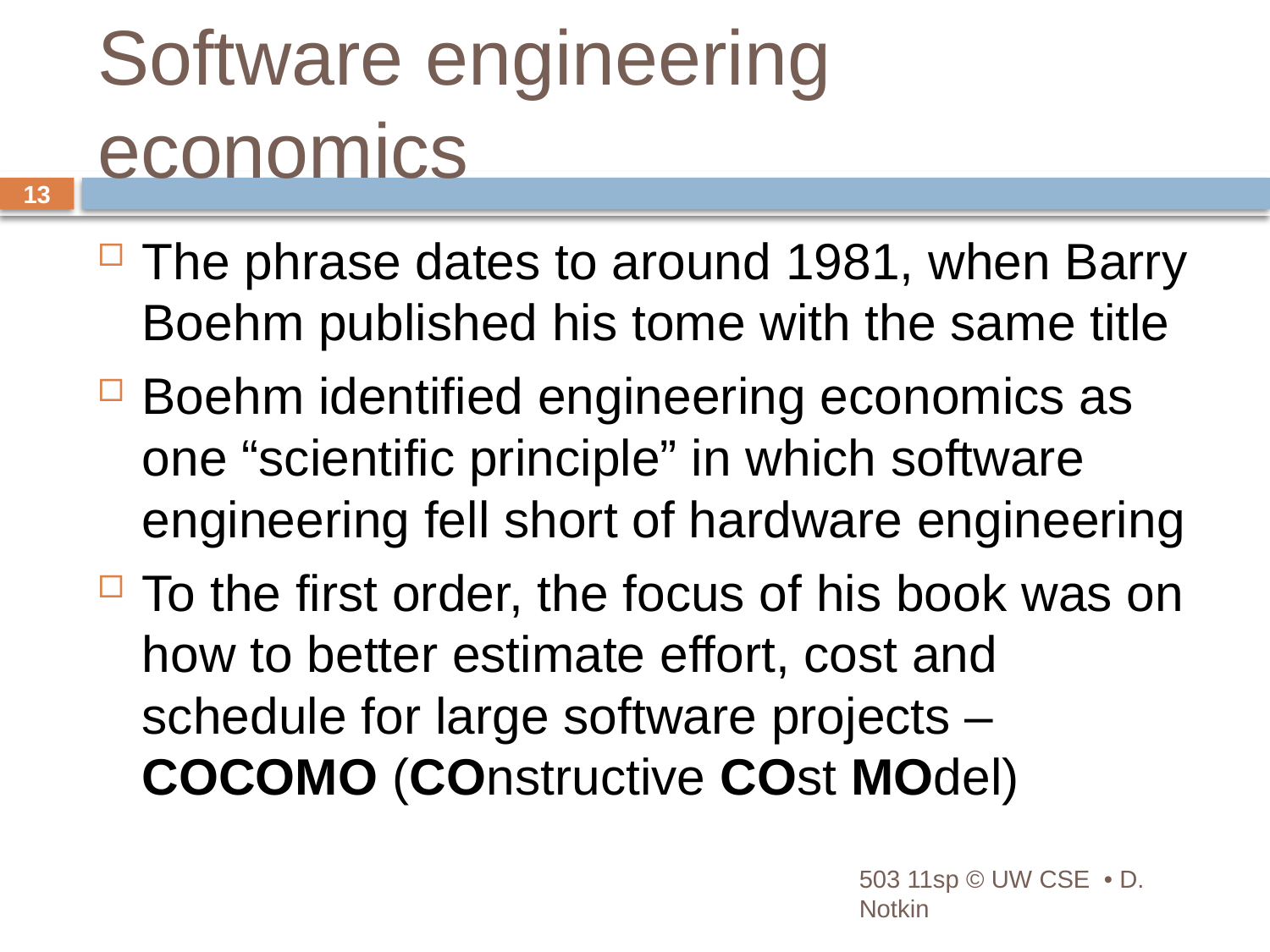

# Software engineering economics
13
The phrase dates to around 1981, when Barry Boehm published his tome with the same title
Boehm identified engineering economics as one “scientific principle” in which software engineering fell short of hardware engineering
To the first order, the focus of his book was on how to better estimate effort, cost and schedule for large software projects – COCOMO (COnstructive COst MOdel)

503 11sp © UW CSE  • D. Notkin